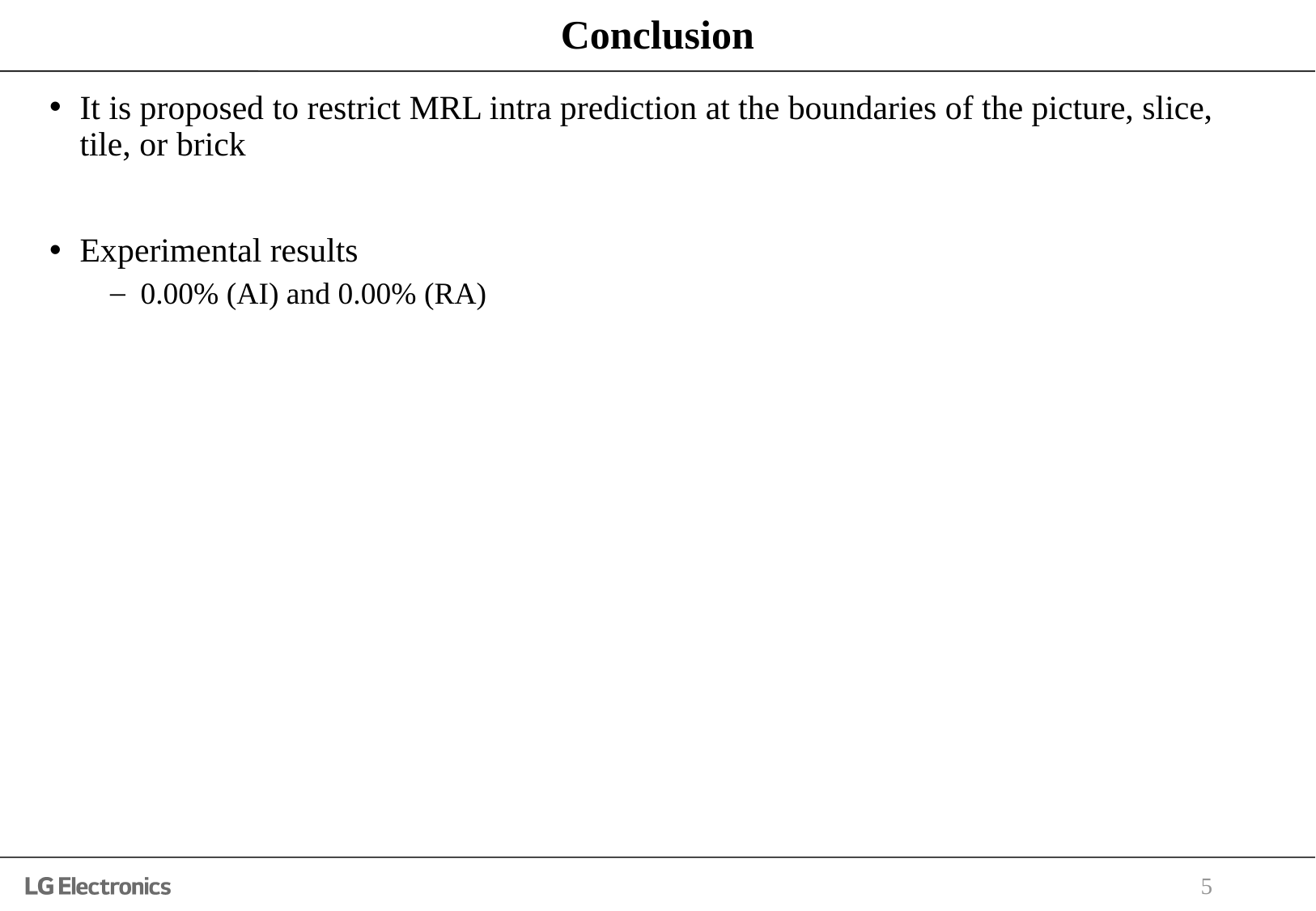

# Conclusion
It is proposed to restrict MRL intra prediction at the boundaries of the picture, slice, tile, or brick

Experimental results
0.00% (AI) and 0.00% (RA)

5